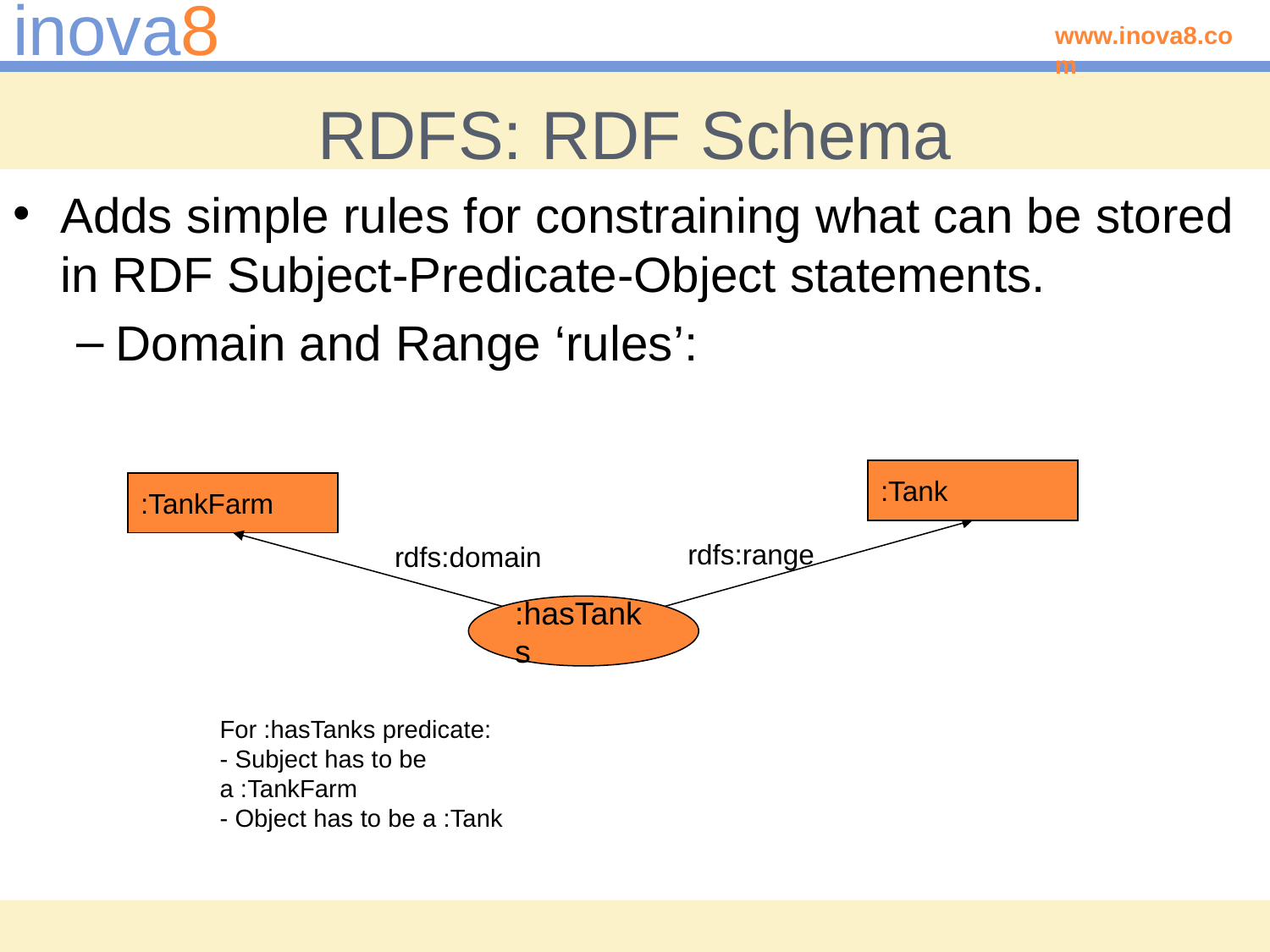

# RDFS: RDF Schema
Adds simple rules for constraining what can be stored in RDF Subject-Predicate-Object statements.
Domain and Range ‘rules’:

:Tank
:TankFarm
rdfs:range
rdfs:domain
:hasTanks
For :hasTanks predicate:
- Subject has to be a :TankFarm
- Object has to be a :Tank